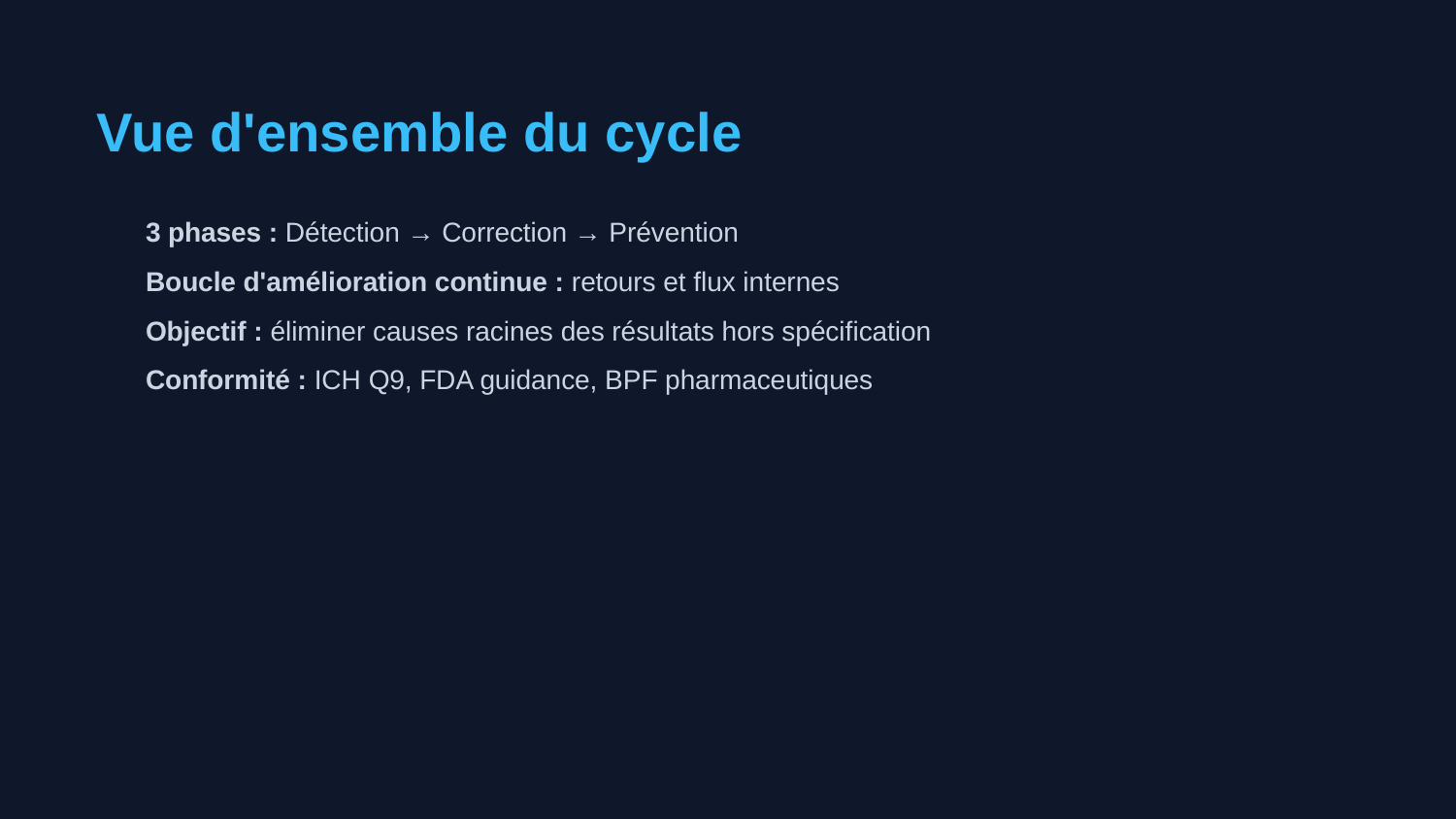

Vue d'ensemble du cycle
3 phases : Détection → Correction → Prévention
Boucle d'amélioration continue : retours et flux internes
Objectif : éliminer causes racines des résultats hors spécification
Conformité : ICH Q9, FDA guidance, BPF pharmaceutiques